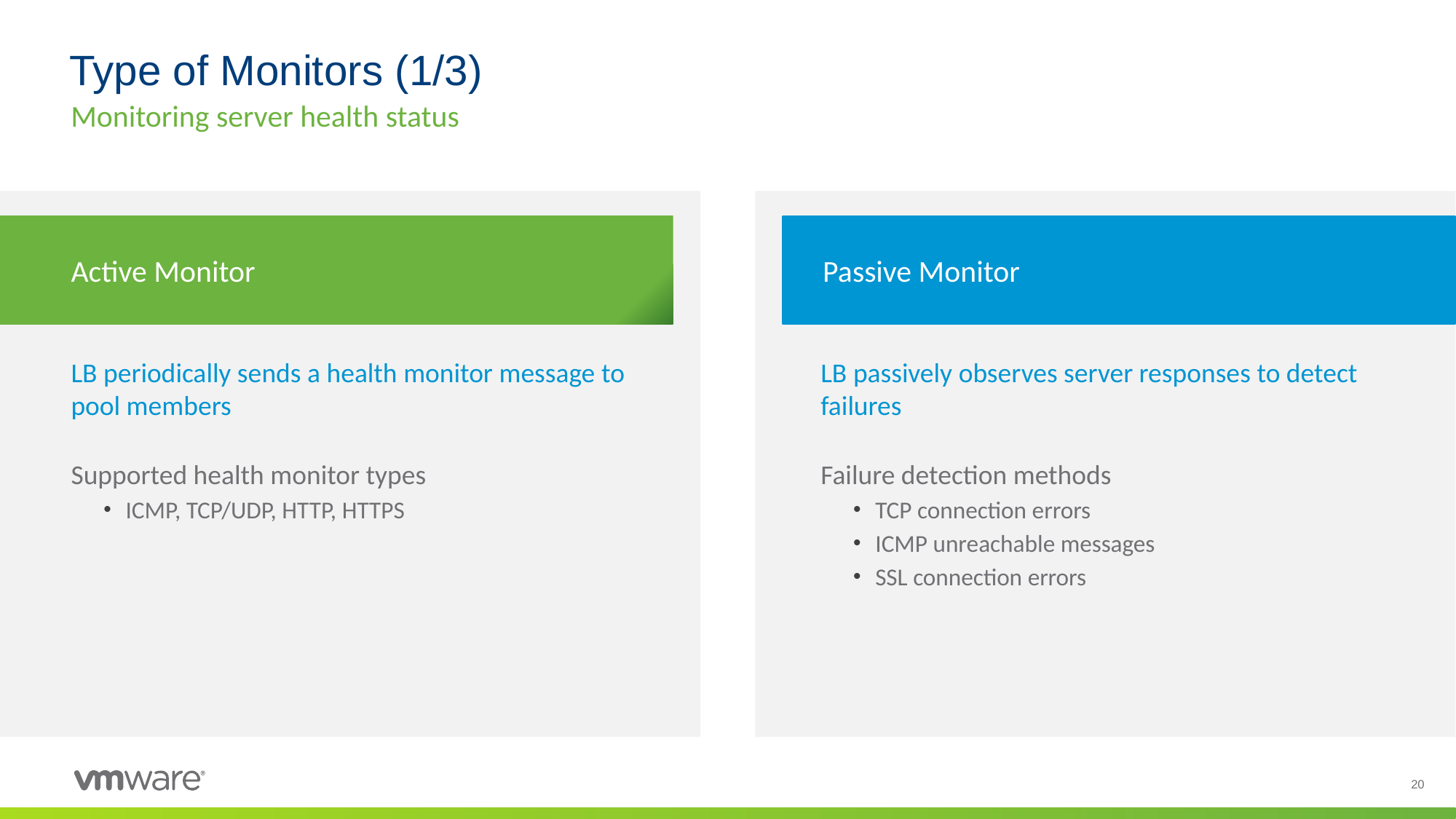

# Type of Monitors (1/3)
Monitoring server health status
LB periodically sends a health monitor message to pool members
Supported health monitor types
ICMP, TCP/UDP, HTTP, HTTPS
LB passively observes server responses to detect failures
Failure detection methods
TCP connection errors
ICMP unreachable messages
SSL connection errors
Active Monitor
Passive Monitor